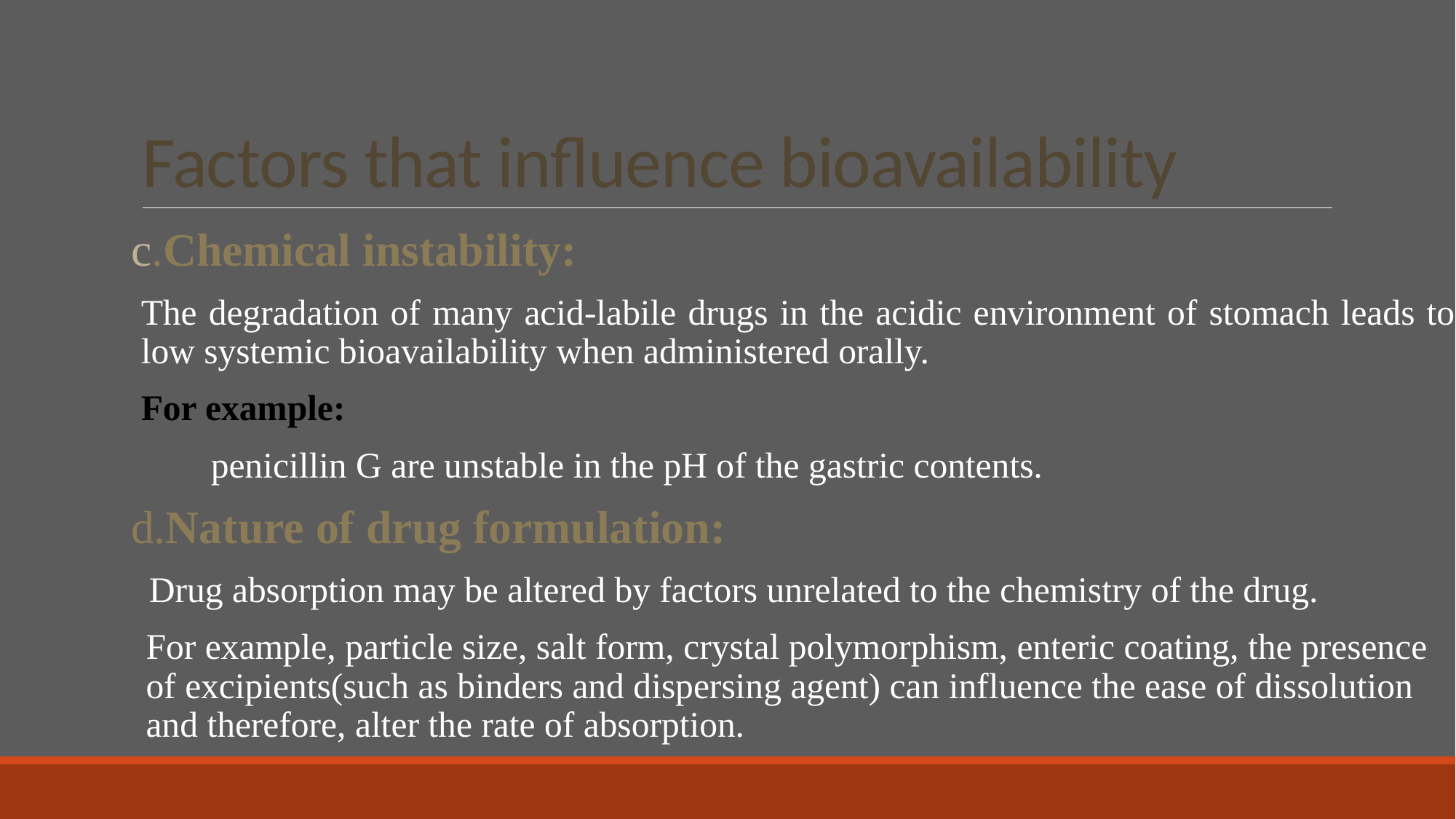

# Factors that influence bioavailability
c.Chemical instability:
The degradation of many acid-labile drugs in the acidic environment of stomach leads to low systemic bioavailability when administered orally.
For example:
            penicillin G are unstable in the pH of the gastric contents.
d.Nature of drug formulation:
  Drug absorption may be altered by factors unrelated to the chemistry of the drug.
For example, particle size, salt form, crystal polymorphism, enteric coating, the presence of excipients(such as binders and dispersing agent) can influence the ease of dissolution and therefore, alter the rate of absorption.